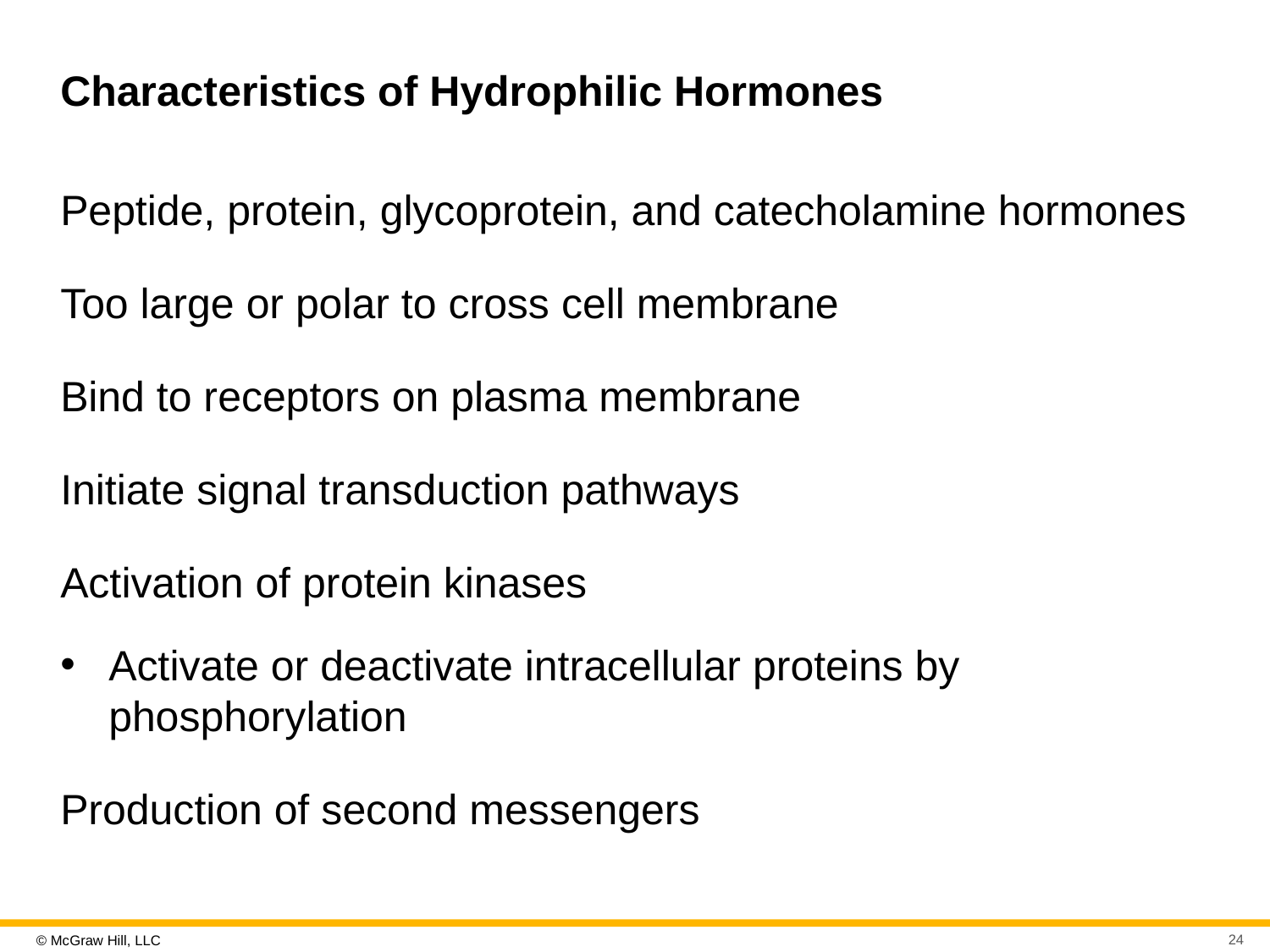

# Characteristics of Hydrophilic Hormones
Peptide, protein, glycoprotein, and catecholamine hormones
Too large or polar to cross cell membrane
Bind to receptors on plasma membrane
Initiate signal transduction pathways
Activation of protein kinases
Activate or deactivate intracellular proteins by phosphorylation
Production of second messengers
24